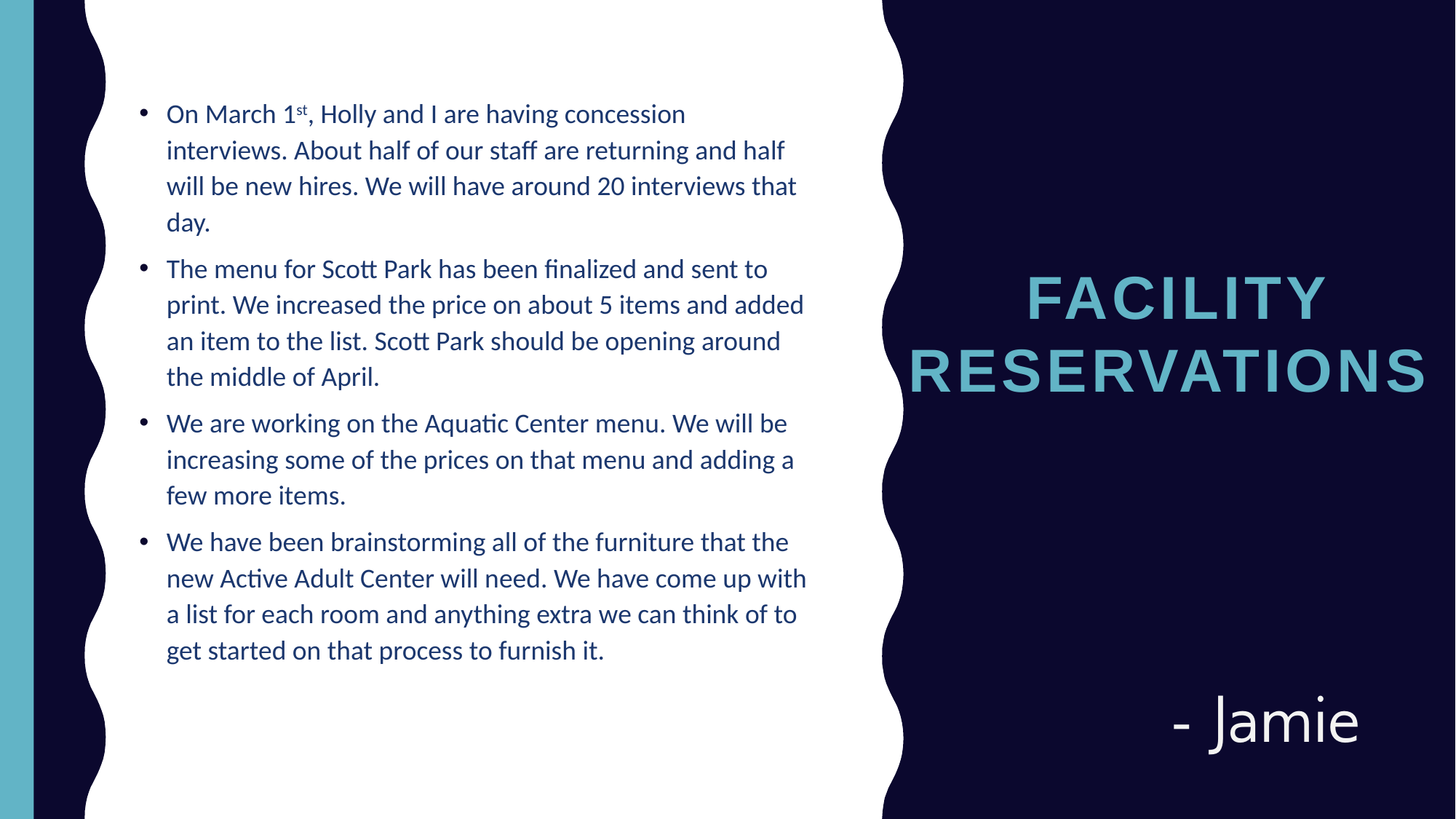

On March 1st, Holly and I are having concession interviews. About half of our staff are returning and half will be new hires. We will have around 20 interviews that day.
The menu for Scott Park has been finalized and sent to print. We increased the price on about 5 items and added an item to the list. Scott Park should be opening around the middle of April.
We are working on the Aquatic Center menu. We will be increasing some of the prices on that menu and adding a few more items.
We have been brainstorming all of the furniture that the new Active Adult Center will need. We have come up with a list for each room and anything extra we can think of to get started on that process to furnish it.

# FACILITY Reservations
- Jamie